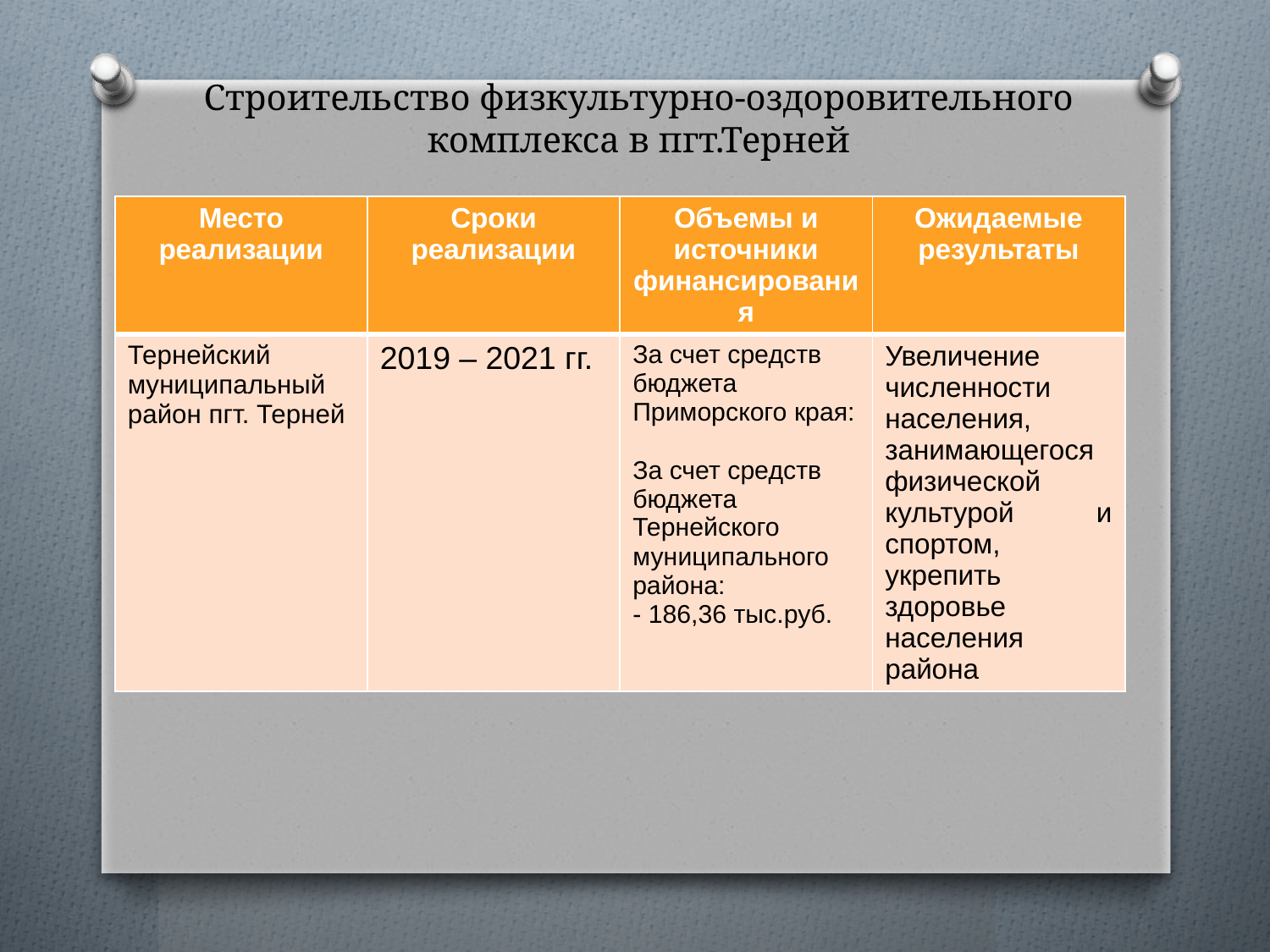

# Строительство физкультурно-оздоровительного комплекса в пгт.Терней
| Место реализации | Сроки реализации | Объемы и источники финансирования | Ожидаемые результаты |
| --- | --- | --- | --- |
| Тернейский муниципальный район пгт. Терней | 2019 – 2021 гг. | За счет средств бюджета Приморского края: За счет средств бюджета Тернейского муниципального района: - 186,36 тыс.руб. | Увеличение численности населения, занимающегося физической культурой и спортом, укрепить здоровье населения района |